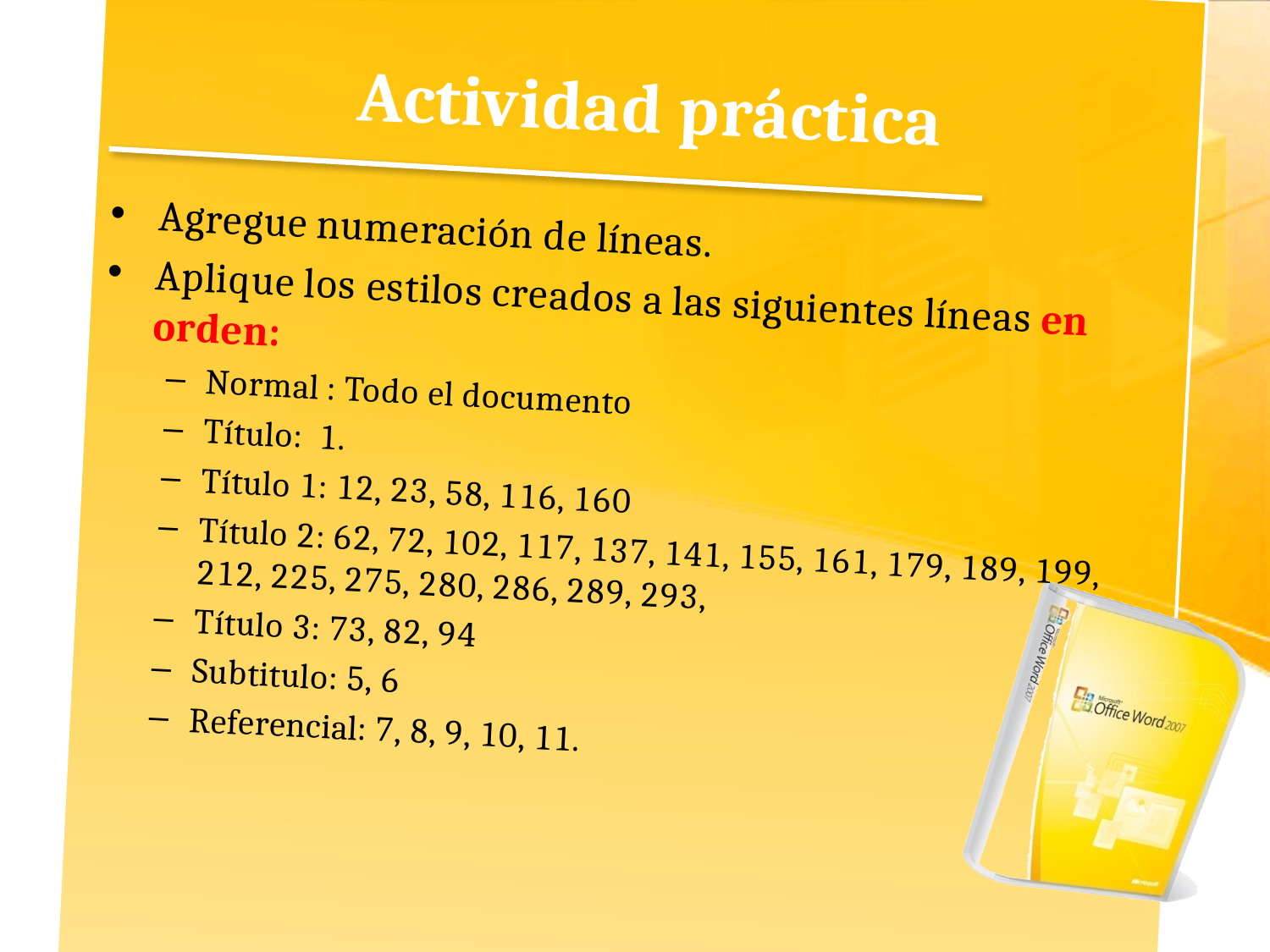

# Actividad práctica
Agregue numeración de líneas.
Aplique los estilos creados a las siguientes líneas en orden:
Normal : Todo el documento
Título:  1.
Título 1: 12, 23, 58, 116, 160
Título 2: 62, 72, 102, 117, 137, 141, 155, 161, 179, 189, 199, 212, 225, 275, 280, 286, 289, 293,
Título 3: 73, 82, 94
Subtitulo: 5, 6
Referencial: 7, 8, 9, 10, 11.